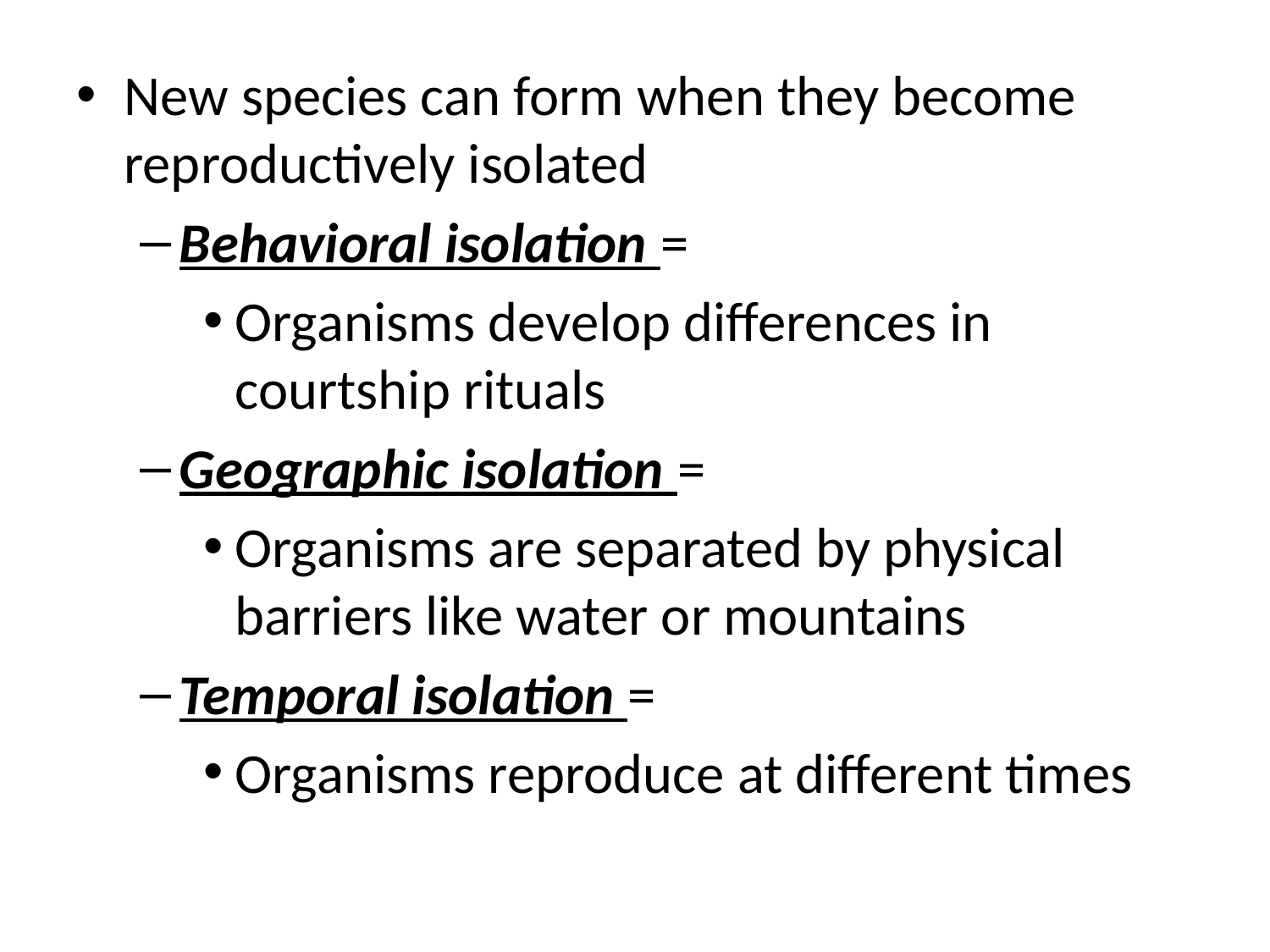

New species can form when they become reproductively isolated
Behavioral isolation =
Organisms develop differences in courtship rituals
Geographic isolation =
Organisms are separated by physical barriers like water or mountains
Temporal isolation =
Organisms reproduce at different times